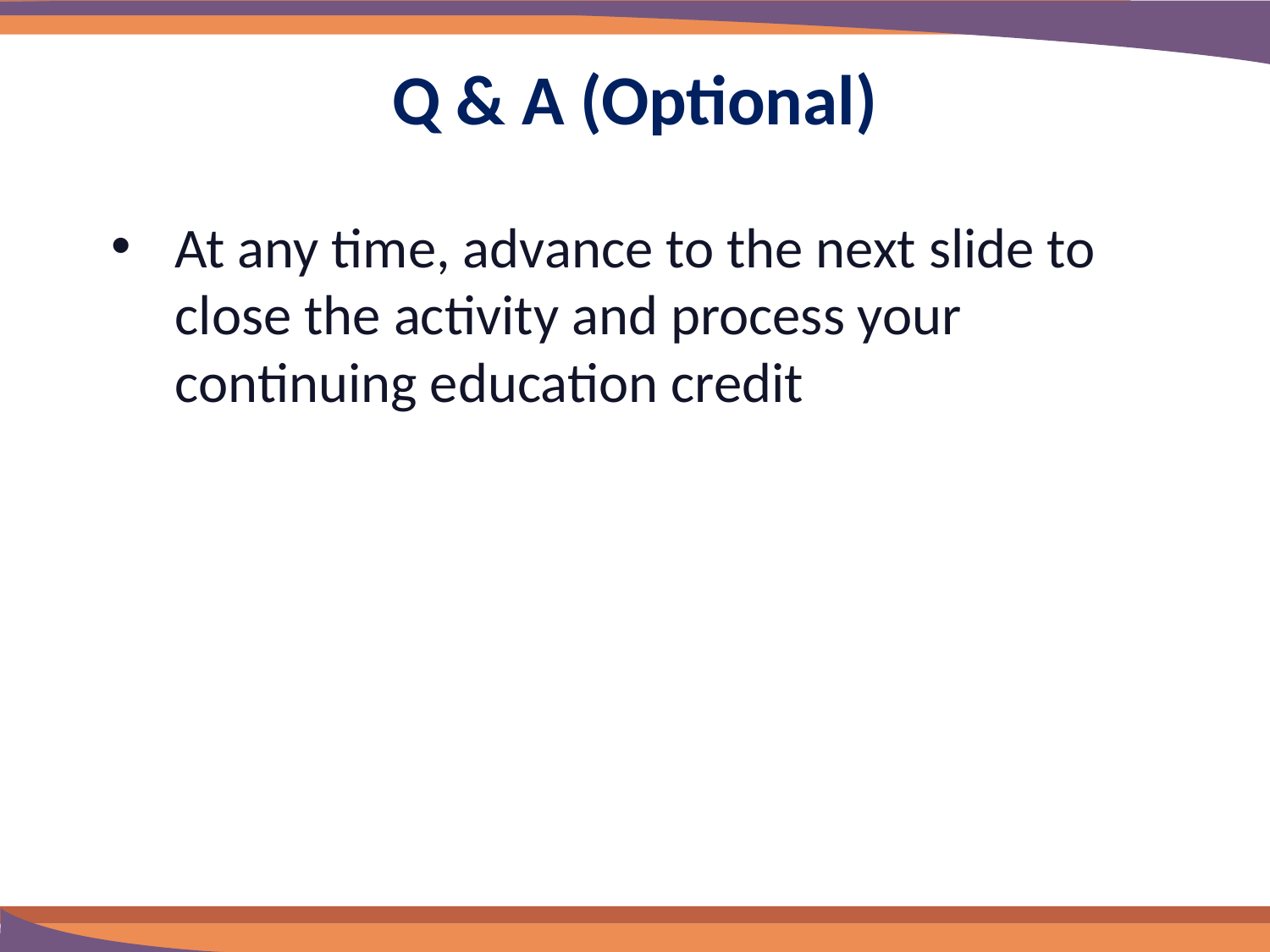

# Q & A (Optional)
At any time, advance to the next slide to close the activity and process your continuing education credit